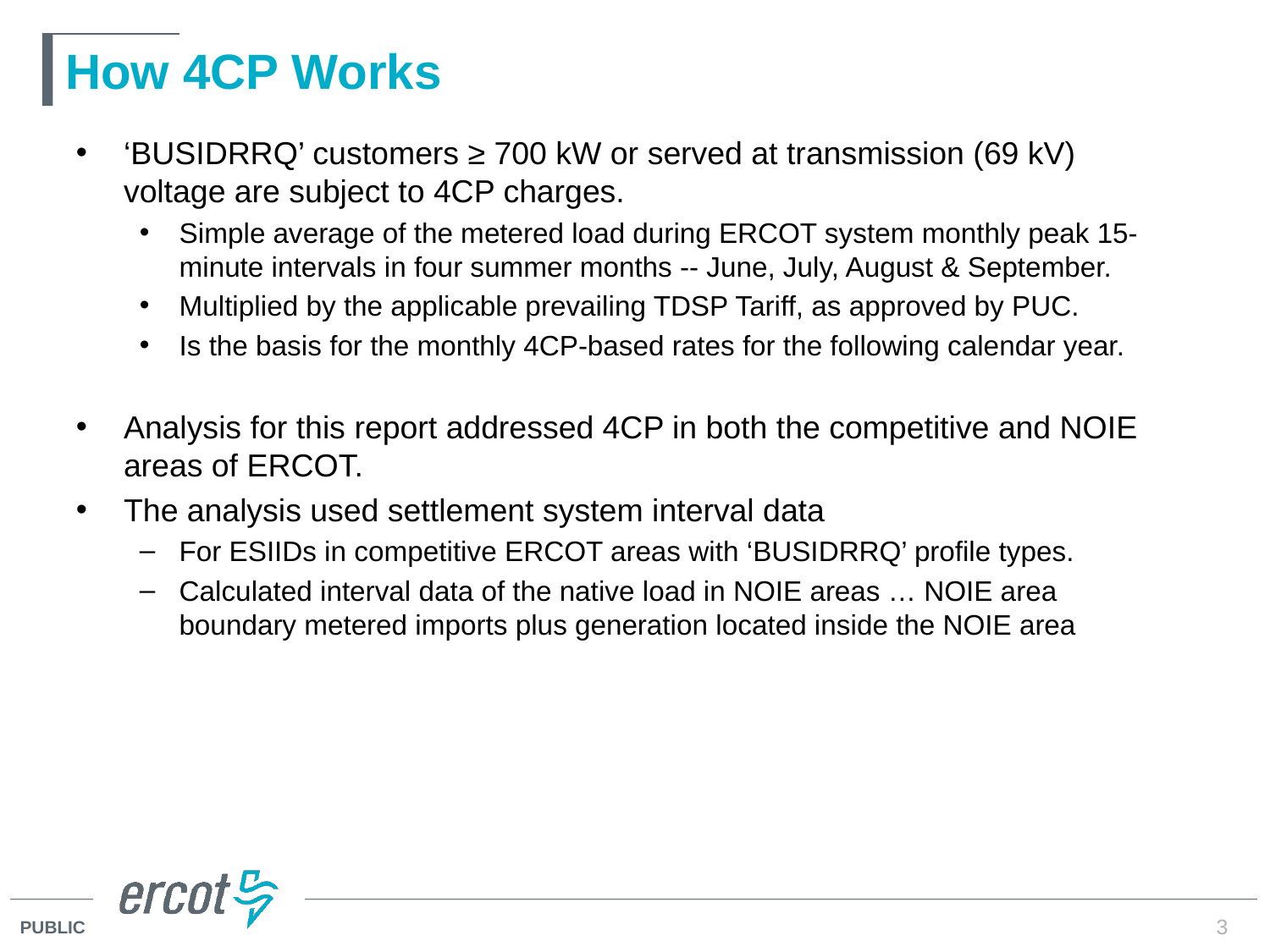

# How 4CP Works
‘BUSIDRRQ’ customers ≥ 700 kW or served at transmission (69 kV) voltage are subject to 4CP charges.
Simple average of the metered load during ERCOT system monthly peak 15-minute intervals in four summer months -- June, July, August & September.
Multiplied by the applicable prevailing TDSP Tariff, as approved by PUC.
Is the basis for the monthly 4CP-based rates for the following calendar year.

Analysis for this report addressed 4CP in both the competitive and NOIE areas of ERCOT.
The analysis used settlement system interval data
For ESIIDs in competitive ERCOT areas with ‘BUSIDRRQ’ profile types.
Calculated interval data of the native load in NOIE areas … NOIE area boundary metered imports plus generation located inside the NOIE area

3